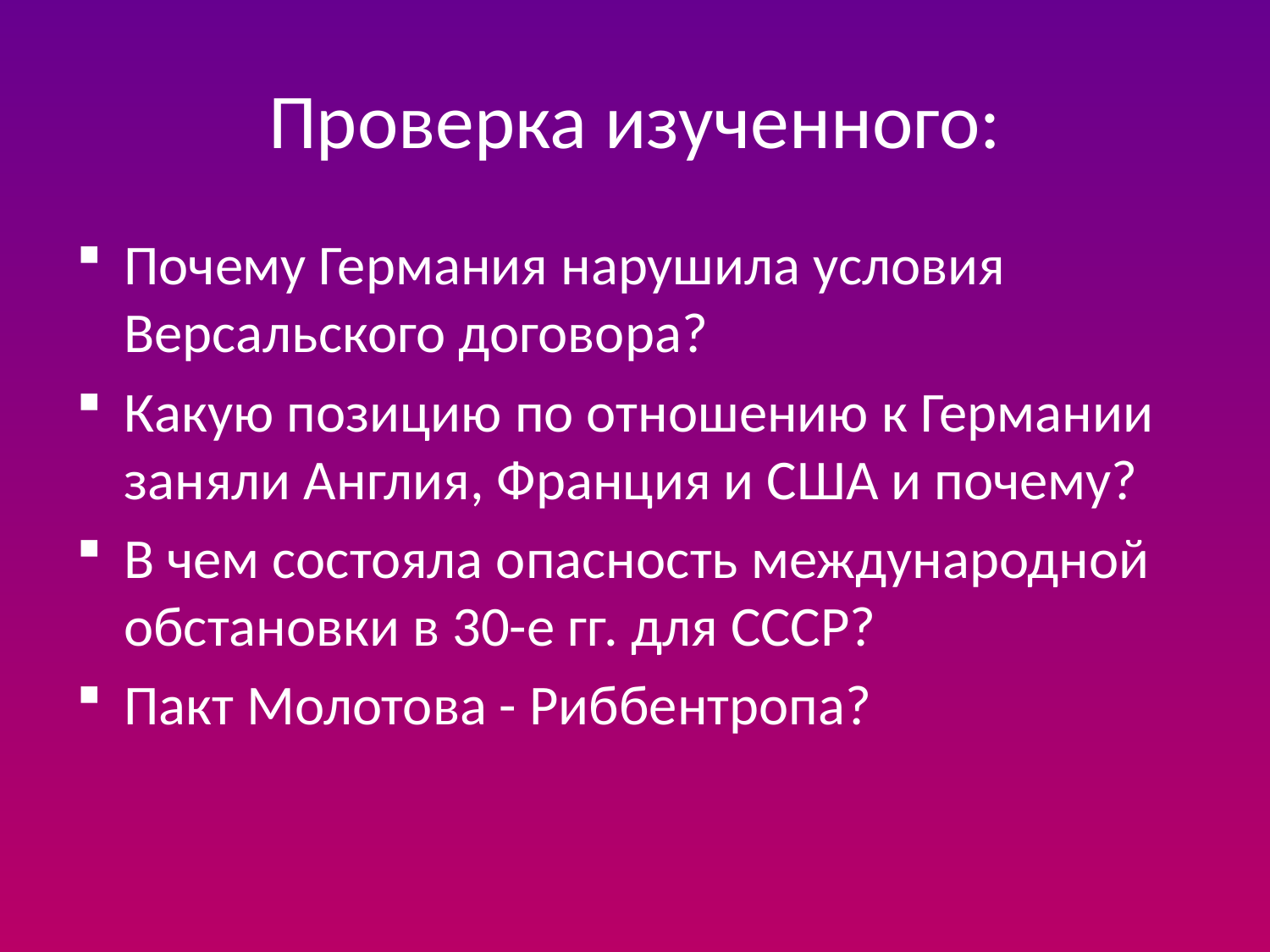

# Проверка изученного:
Почему Германия нарушила условия Версальского договора?
Какую позицию по отношению к Германии заняли Англия, Франция и США и почему?
В чем состояла опасность международной обстановки в 30-е гг. для СССР?
Пакт Молотова - Риббентропа?